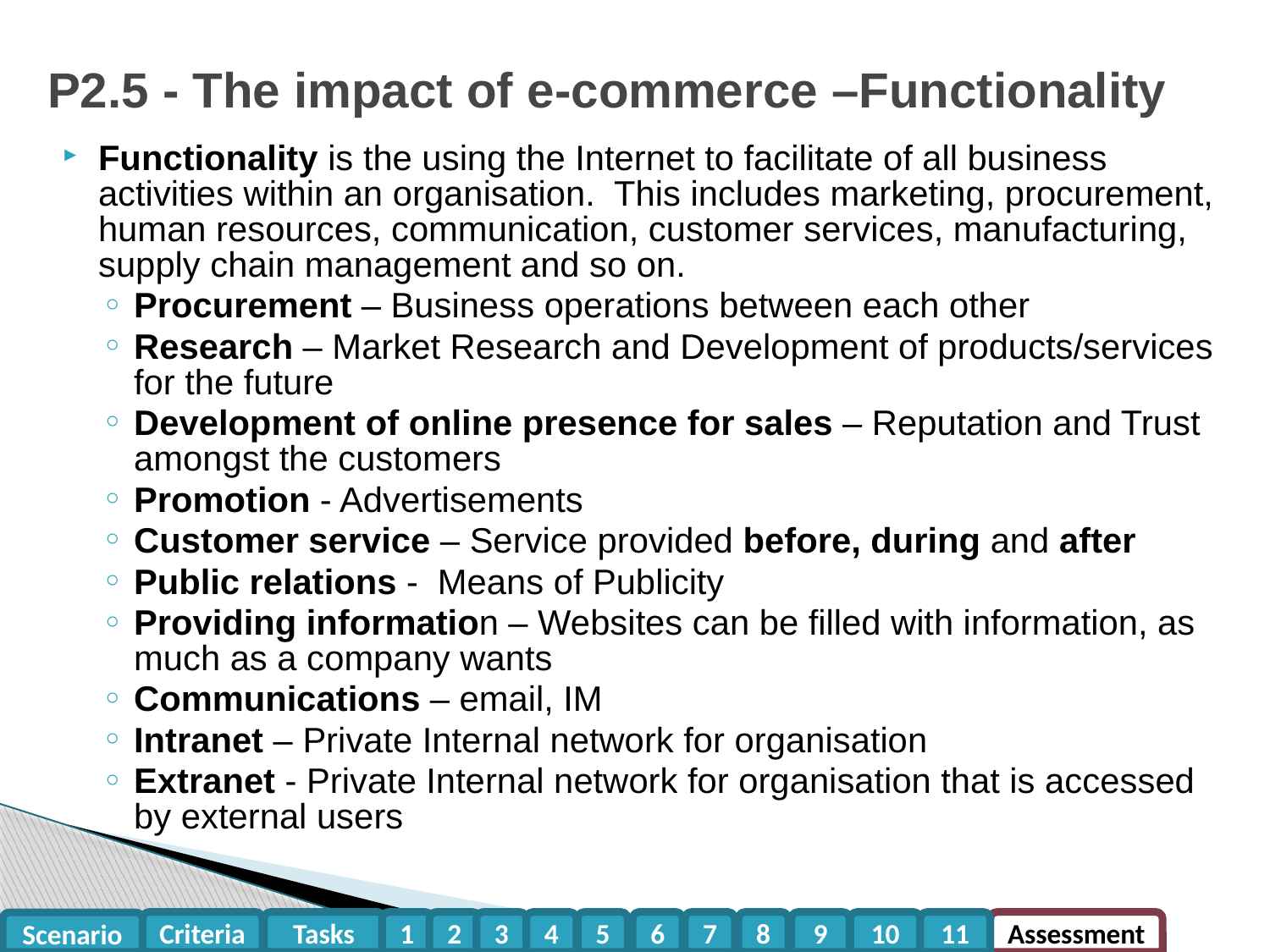

# P2.5 - The impact of e-commerce –Functionality
Functionality is the using the Internet to facilitate of all business activities within an organisation.  This includes marketing, procurement, human resources, communication, customer services, manufacturing, supply chain management and so on.
Procurement – Business operations between each other
Research – Market Research and Development of products/services for the future
Development of online presence for sales – Reputation and Trust amongst the customers
Promotion - Advertisements
Customer service – Service provided before, during and after
Public relations -  Means of Publicity
Providing information – Websites can be filled with information, as much as a company wants
Communications – email, IM
Intranet – Private Internal network for organisation
Extranet - Private Internal network for organisation that is accessed by external users